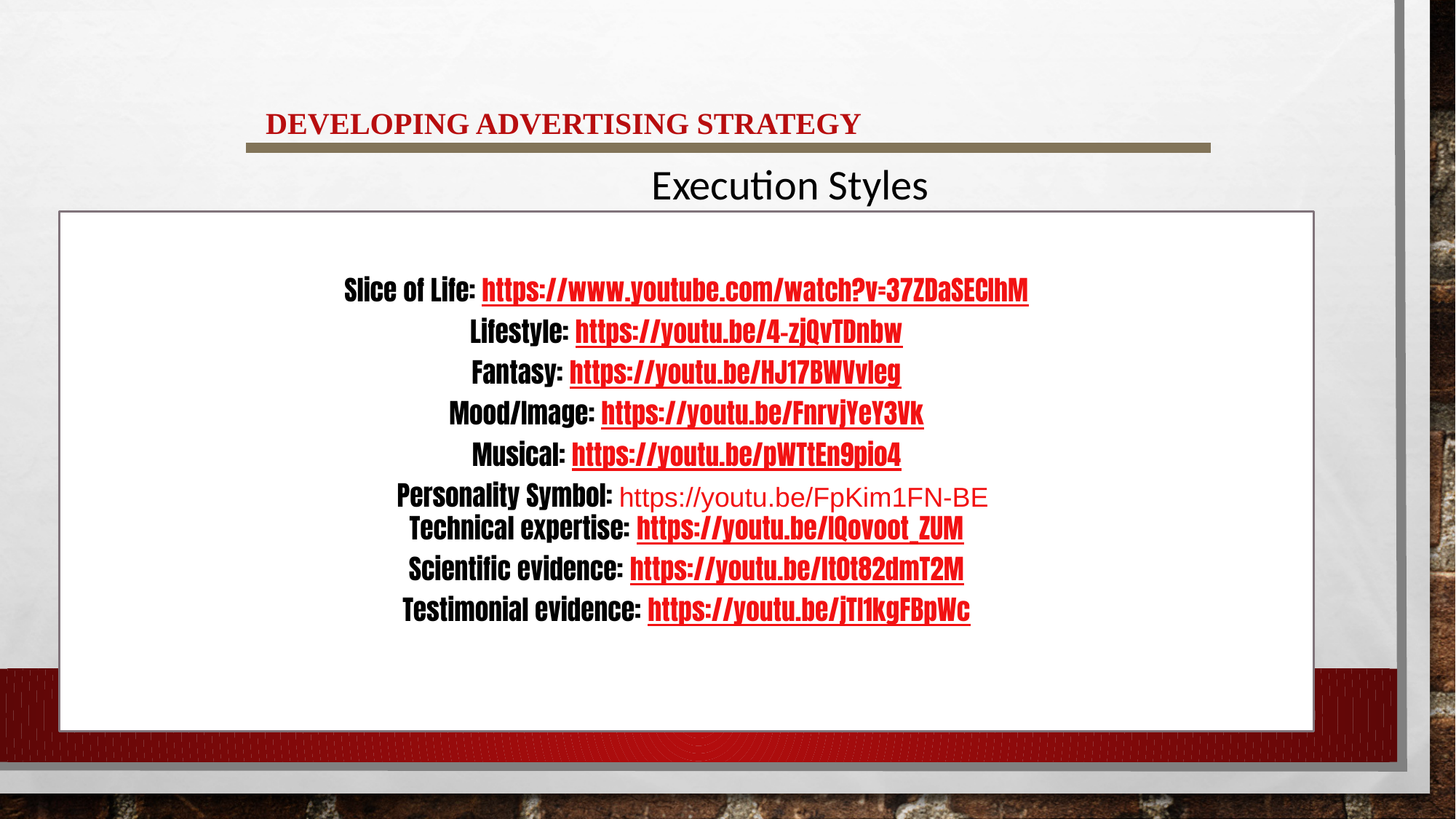

# Developing Advertising Strategy
Execution Styles

Slice of Life: https://www.youtube.com/watch?v=37ZDaSECIhM
Lifestyle: https://youtu.be/4-zjQvTDnbw
Fantasy: https://youtu.be/HJ17BWVvIeg
Mood/Image: https://youtu.be/FnrvjYeY3Vk
Musical: https://youtu.be/pWTtEn9pio4
  Personality Symbol: https://youtu.be/FpKim1FN-BE
Technical expertise: https://youtu.be/IQovoot_ZUM
Scientific evidence: https://youtu.be/lt0t82dmT2M
Testimonial evidence: https://youtu.be/jTI1kgFBpWc